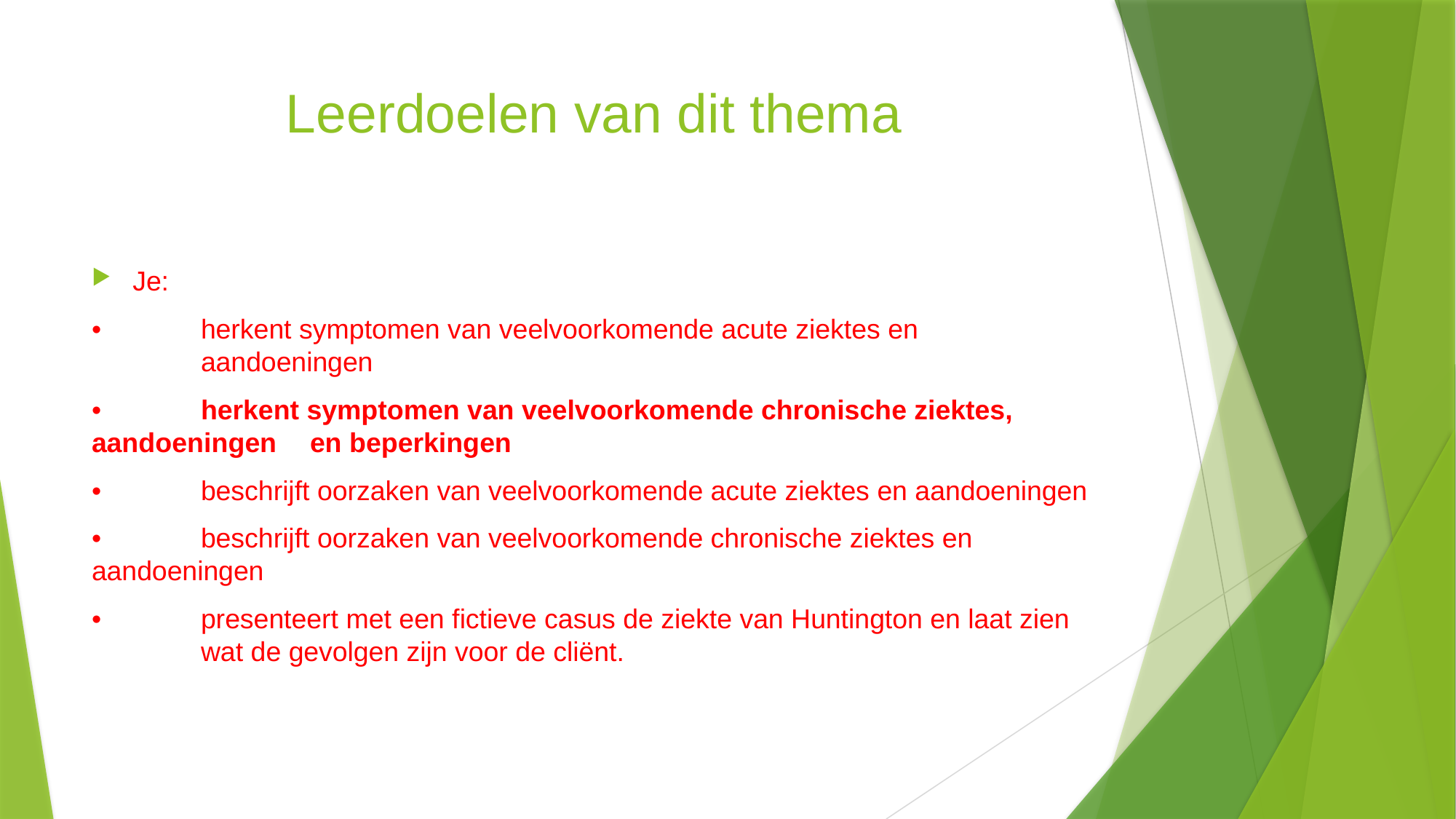

# Leerdoelen van dit thema
Je:
•	herkent symptomen van veelvoorkomende acute ziektes en 		  	aandoeningen
•	herkent symptomen van veelvoorkomende chronische ziektes, 	aandoeningen 	en beperkingen
•	beschrijft oorzaken van veelvoorkomende acute ziektes en aandoeningen
•	beschrijft oorzaken van veelvoorkomende chronische ziektes en 	aandoeningen
•	presenteert met een fictieve casus de ziekte van Huntington en laat zien 	wat de gevolgen zijn voor de cliënt.